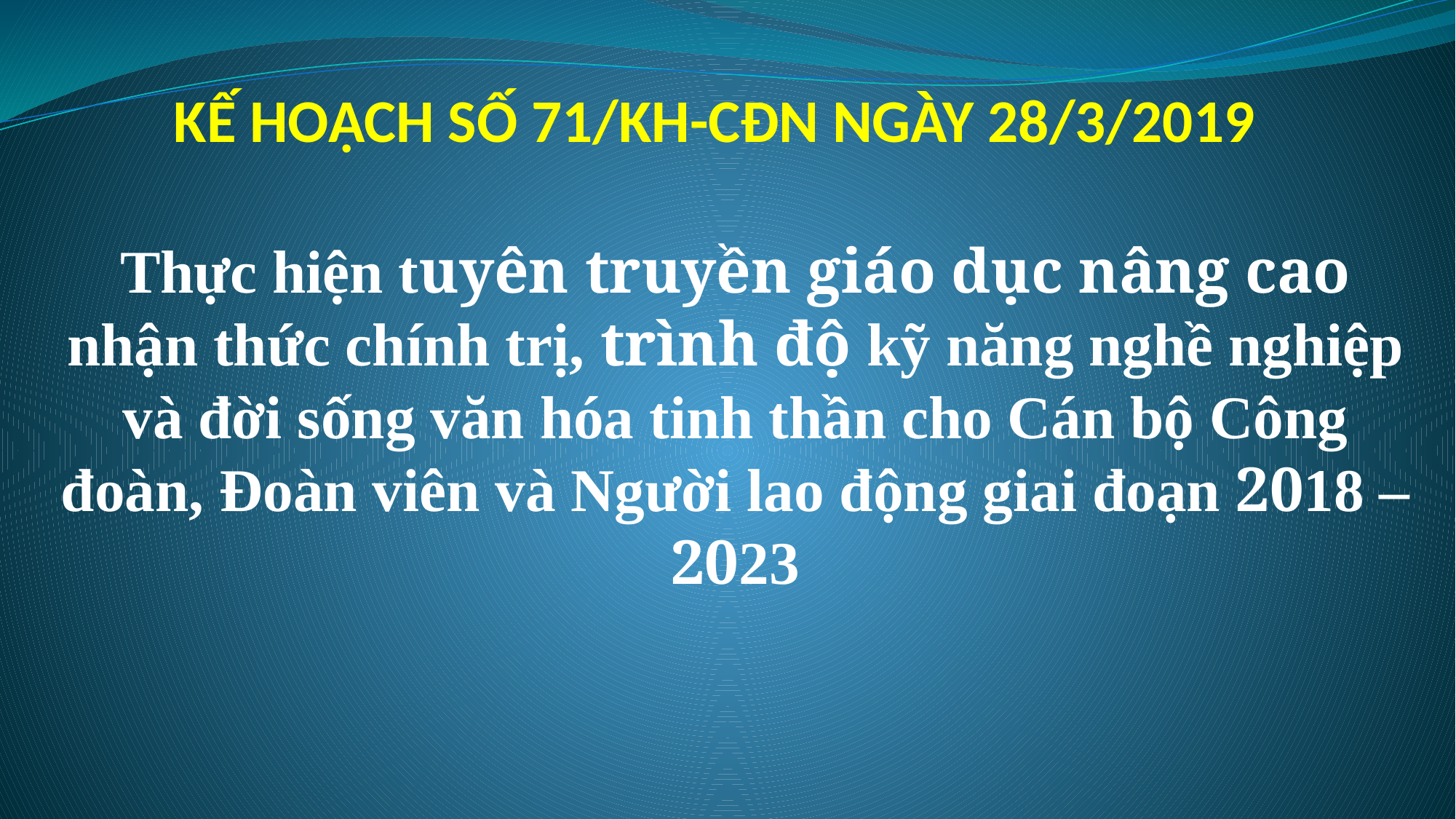

# KẾ HOẠCH SỐ 71/KH-CĐN NGÀY 28/3/2019
Thực hiện tuyên truyền giáo dục nâng cao nhận thức chính trị, trình độ kỹ năng nghề nghiệp và đời sống văn hóa tinh thần cho Cán bộ Công đoàn, Đoàn viên và Người lao động giai đoạn 2018 – 2023